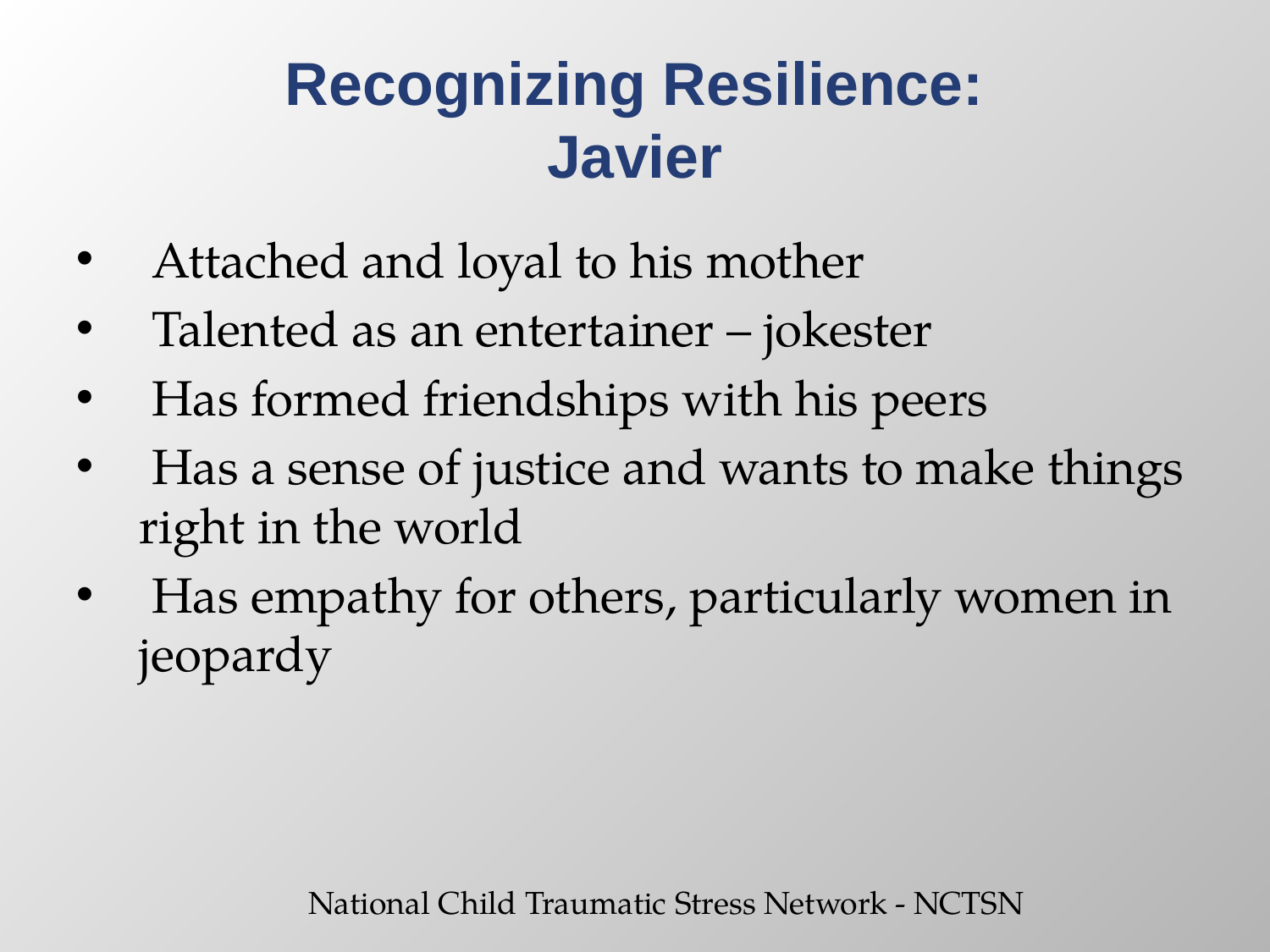

# Recognizing Resilience: Javier
 Attached and loyal to his mother
 Talented as an entertainer – jokester
 Has formed friendships with his peers
 Has a sense of justice and wants to make things right in the world
 Has empathy for others, particularly women in jeopardy
National Child Traumatic Stress Network - NCTSN